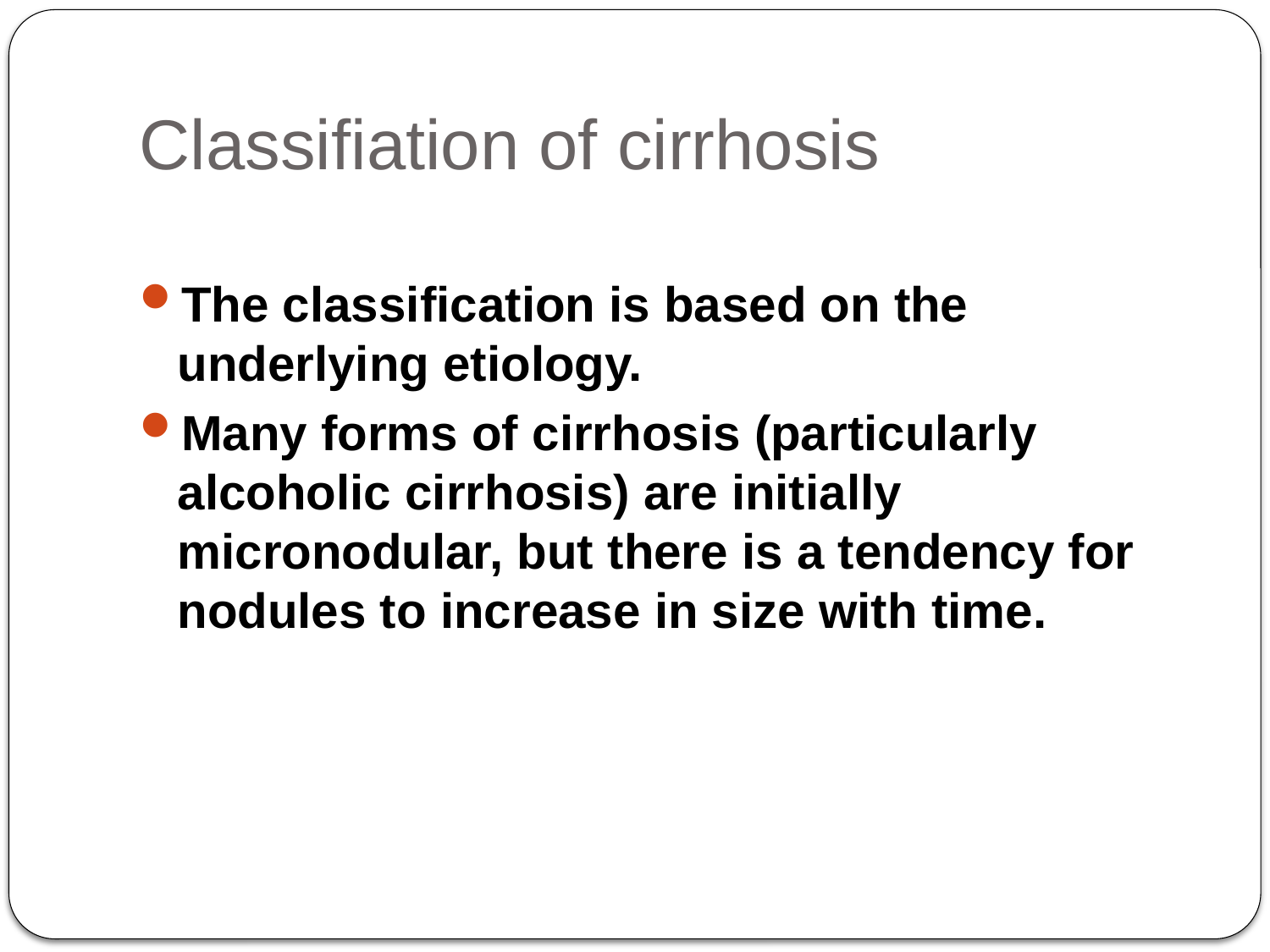

# Classifiation of cirrhosis

The classification is based on the underlying etiology.
Many forms of cirrhosis (particularly alcoholic cirrhosis) are initially micronodular, but there is a tendency for nodules to increase in size with time.